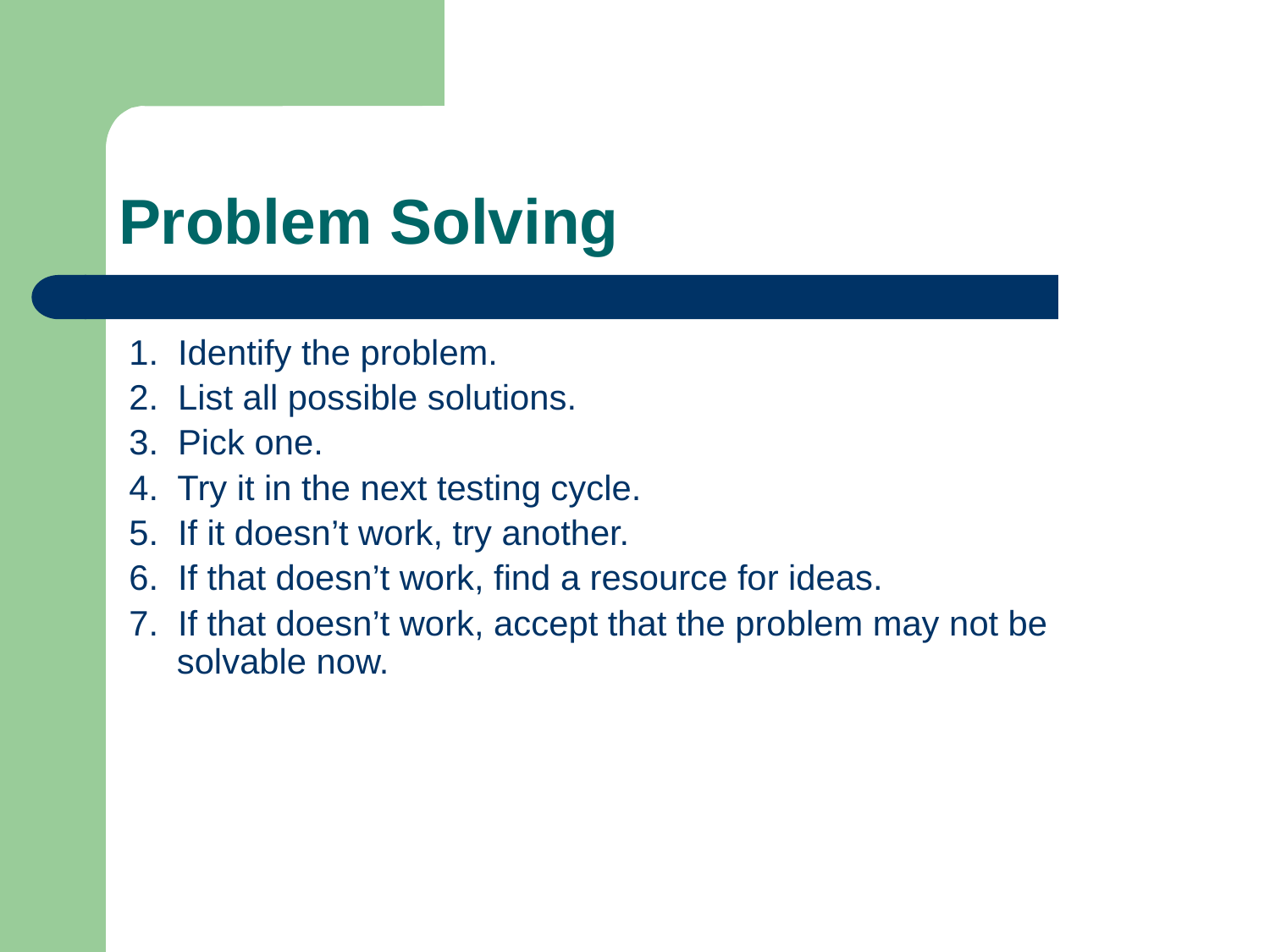

# Problem Solving
1.  Identify the problem.
2.  List all possible solutions.
3.  Pick one.
4.  Try it in the next testing cycle.
5.  If it doesn’t work, try another.
6.  If that doesn’t work, find a resource for ideas.
7.  If that doesn’t work, accept that the problem may not be solvable now.